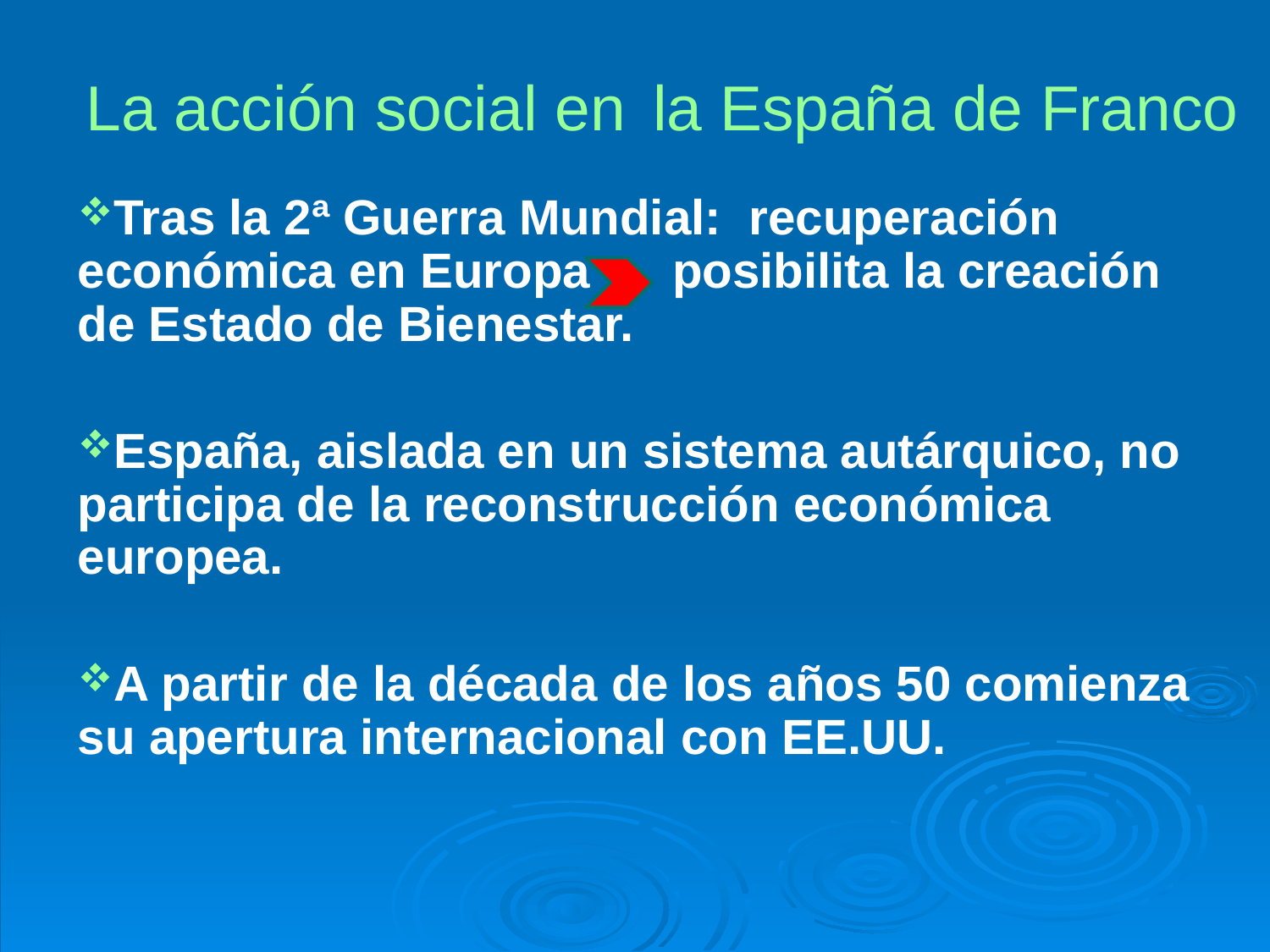

# La acción social en la España de Franco
Tras la 2ª Guerra Mundial:  recuperación económica en Europa      posibilita la creación de Estado de Bienestar.

España, aislada en un sistema autárquico, no participa de la reconstrucción económica europea.

A partir de la década de los años 50 comienza su apertura internacional con EE.UU.